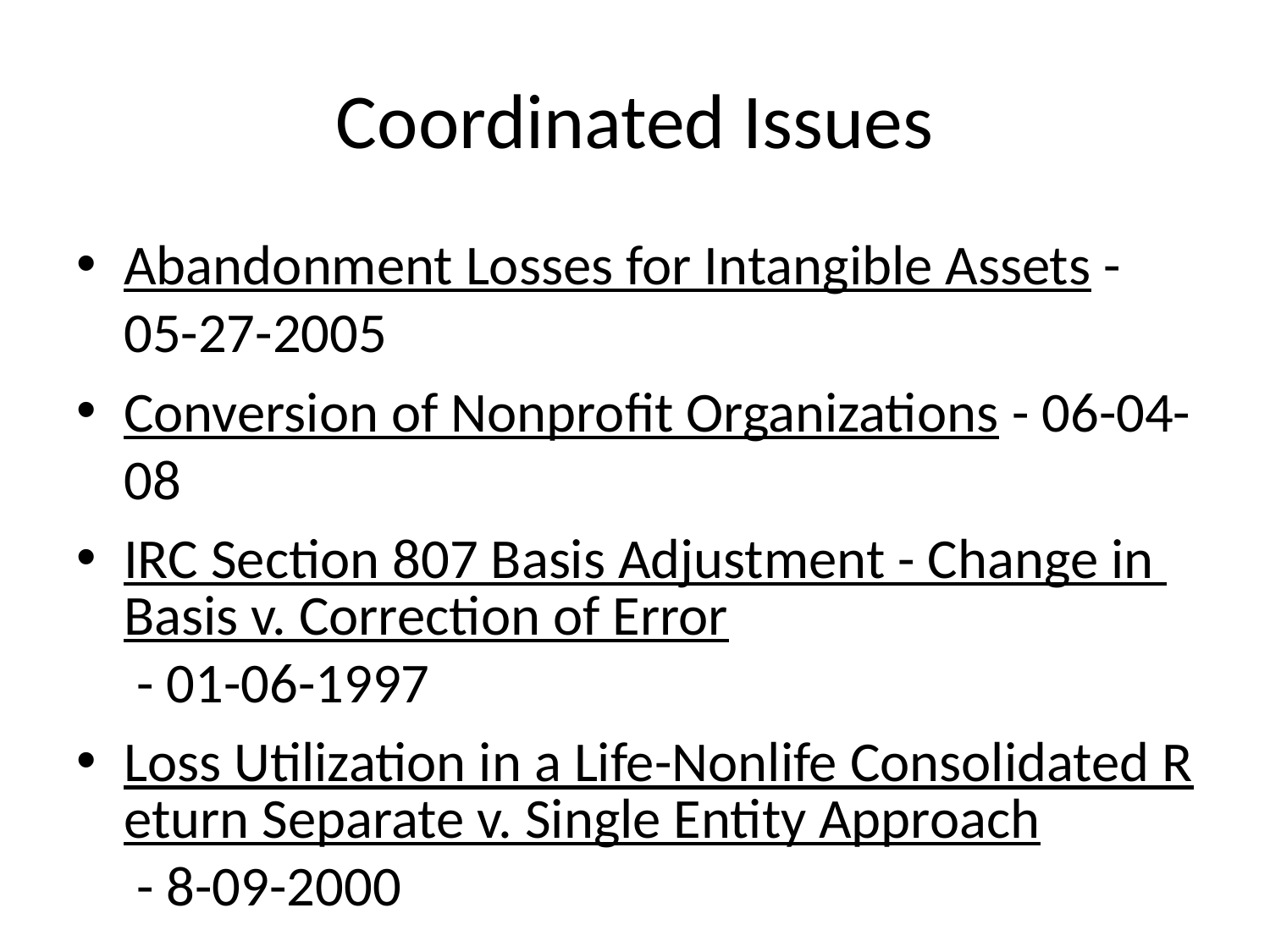

# Coordinated Issues
Abandonment Losses for Intangible Assets - 05-27-2005
Conversion of Nonprofit Organizations - 06-04-08
IRC Section 807 Basis Adjustment - Change in Basis v. Correction of Error - 01-06-1997
Loss Utilization in a Life-Nonlife Consolidated Return Separate v. Single Entity Approach - 8-09-2000